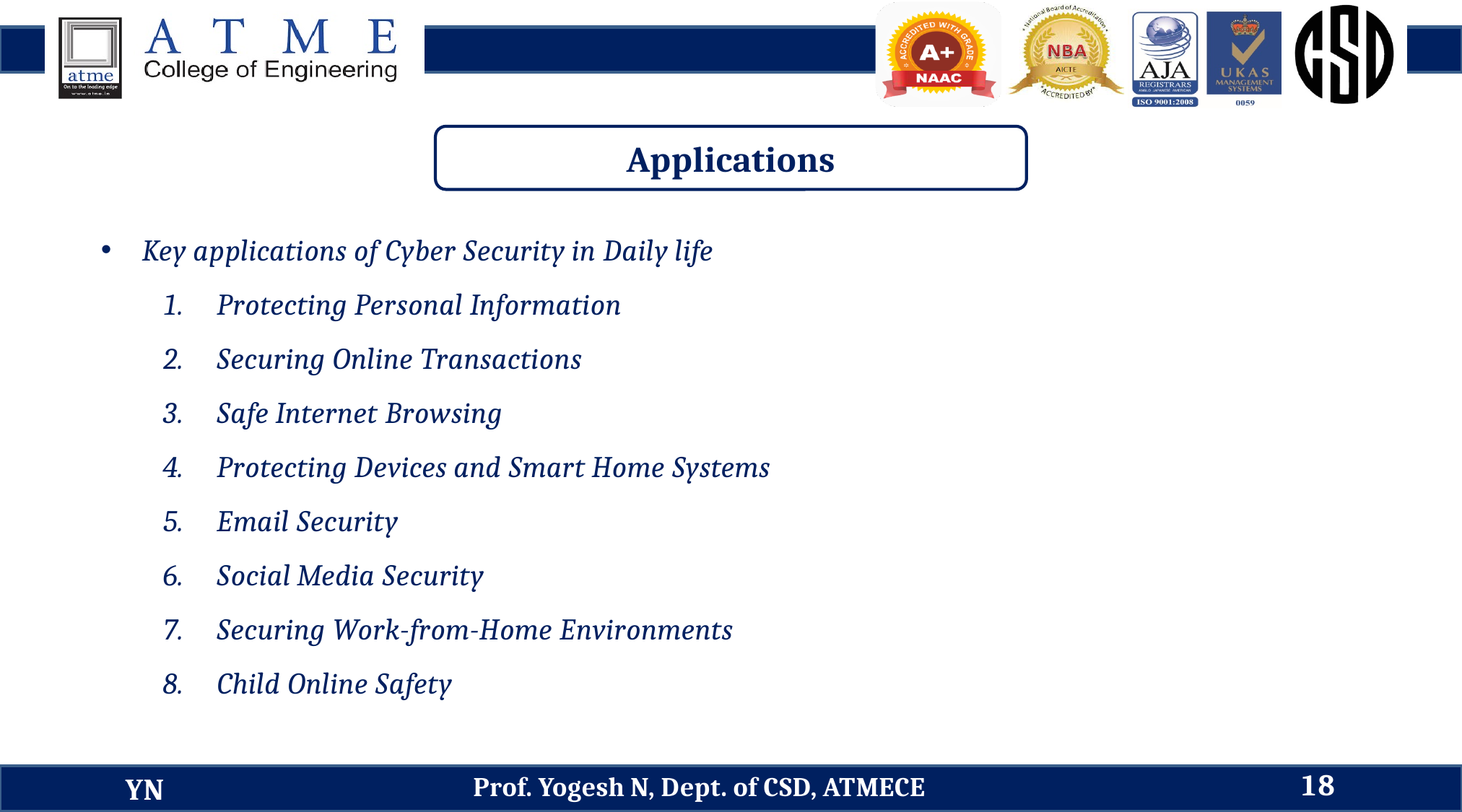

Applications
Key applications of Cyber Security in Daily life
Protecting Personal Information
Securing Online Transactions
Safe Internet Browsing
Protecting Devices and Smart Home Systems
Email Security
Social Media Security
Securing Work-from-Home Environments
Child Online Safety
18
Prof. Yogesh N, Dept. of CSD, ATMECE
YN